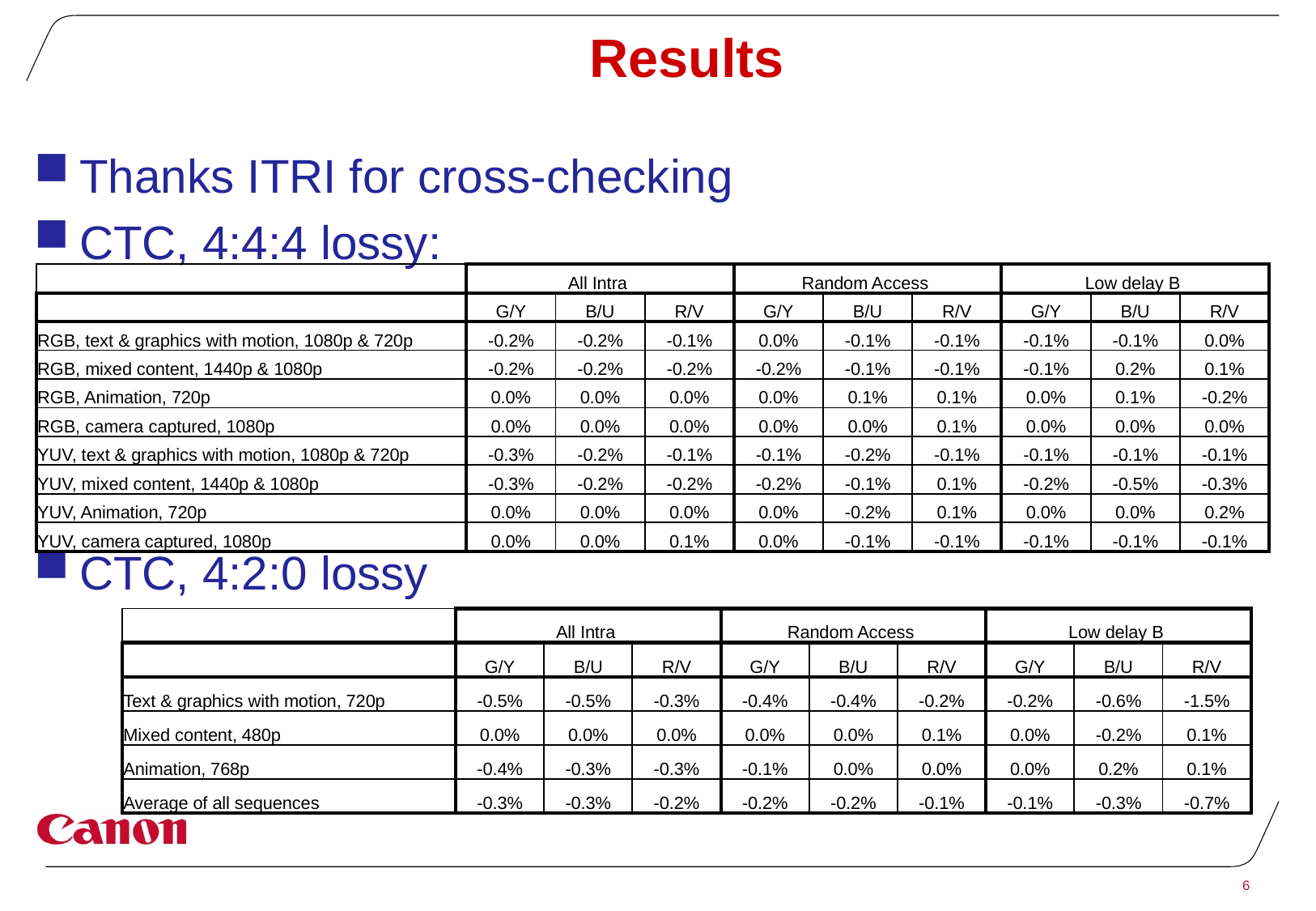

# Results
Thanks ITRI for cross-checking
CTC, 4:4:4 lossy:

CTC, 4:2:0 lossy
|  | All Intra |  |  | Random Access |  |  | Low delay B |  |  |
| --- | --- | --- | --- | --- | --- | --- | --- | --- | --- |
|  | G/Y | B/U | R/V | G/Y | B/U | R/V | G/Y | B/U | R/V |
| RGB, text & graphics with motion, 1080p & 720p | -0.2% | -0.2% | -0.1% | 0.0% | -0.1% | -0.1% | -0.1% | -0.1% | 0.0% |
| RGB, mixed content, 1440p & 1080p | -0.2% | -0.2% | -0.2% | -0.2% | -0.1% | -0.1% | -0.1% | 0.2% | 0.1% |
| RGB, Animation, 720p | 0.0% | 0.0% | 0.0% | 0.0% | 0.1% | 0.1% | 0.0% | 0.1% | -0.2% |
| RGB, camera captured, 1080p | 0.0% | 0.0% | 0.0% | 0.0% | 0.0% | 0.1% | 0.0% | 0.0% | 0.0% |
| YUV, text & graphics with motion, 1080p & 720p | -0.3% | -0.2% | -0.1% | -0.1% | -0.2% | -0.1% | -0.1% | -0.1% | -0.1% |
| YUV, mixed content, 1440p & 1080p | -0.3% | -0.2% | -0.2% | -0.2% | -0.1% | 0.1% | -0.2% | -0.5% | -0.3% |
| YUV, Animation, 720p | 0.0% | 0.0% | 0.0% | 0.0% | -0.2% | 0.1% | 0.0% | 0.0% | 0.2% |
| YUV, camera captured, 1080p | 0.0% | 0.0% | 0.1% | 0.0% | -0.1% | -0.1% | -0.1% | -0.1% | -0.1% |
|  | All Intra |  |  | Random Access |  |  | Low delay B |  |  |
| --- | --- | --- | --- | --- | --- | --- | --- | --- | --- |
|  | G/Y | B/U | R/V | G/Y | B/U | R/V | G/Y | B/U | R/V |
| Text & graphics with motion, 720p | -0.5% | -0.5% | -0.3% | -0.4% | -0.4% | -0.2% | -0.2% | -0.6% | -1.5% |
| Mixed content, 480p | 0.0% | 0.0% | 0.0% | 0.0% | 0.0% | 0.1% | 0.0% | -0.2% | 0.1% |
| Animation, 768p | -0.4% | -0.3% | -0.3% | -0.1% | 0.0% | 0.0% | 0.0% | 0.2% | 0.1% |
| Average of all sequences | -0.3% | -0.3% | -0.2% | -0.2% | -0.2% | -0.1% | -0.1% | -0.3% | -0.7% |
6